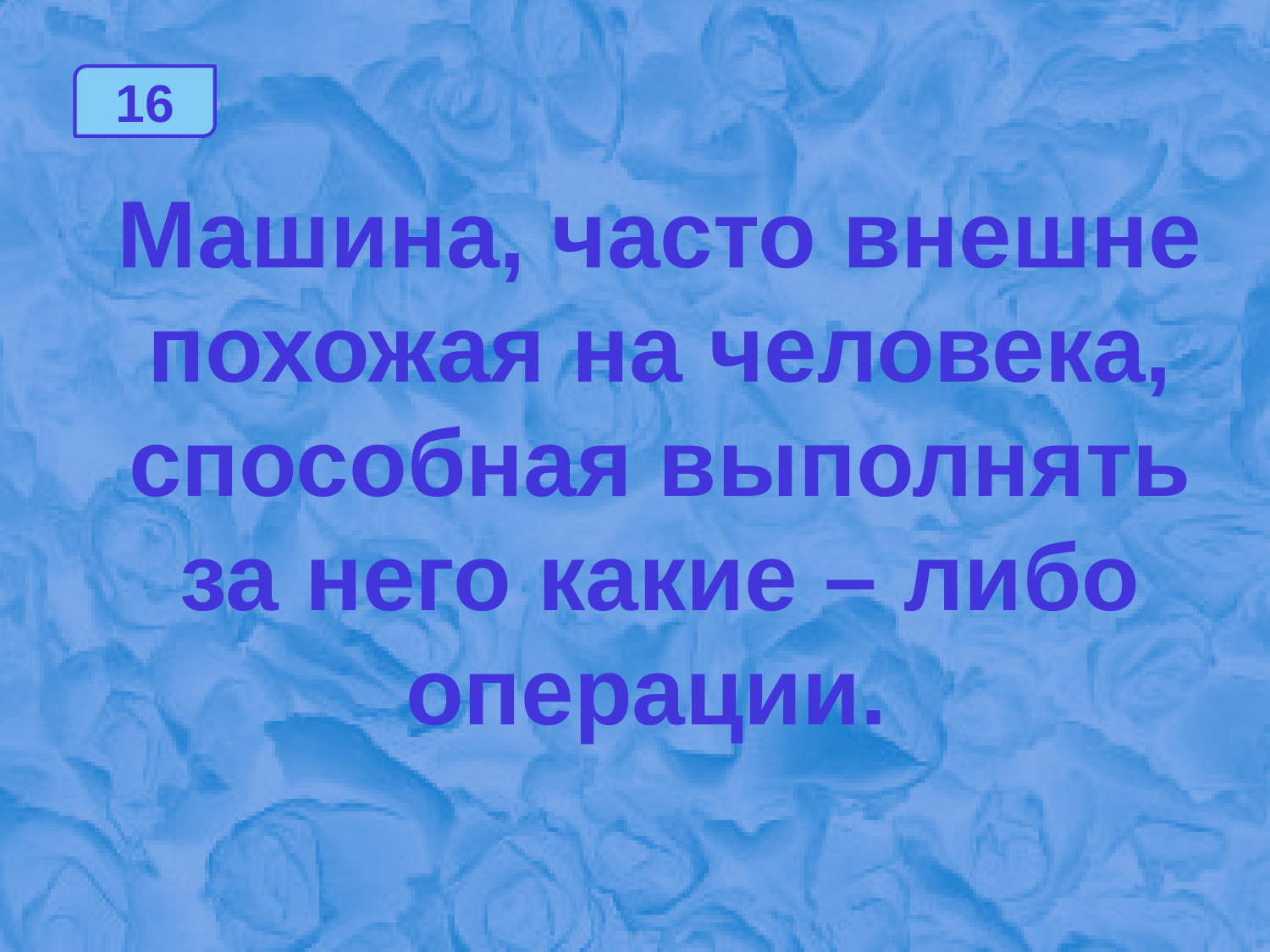

16
Машина, часто внешне похожая на человека, способная выполнять за него какие – либо операции.